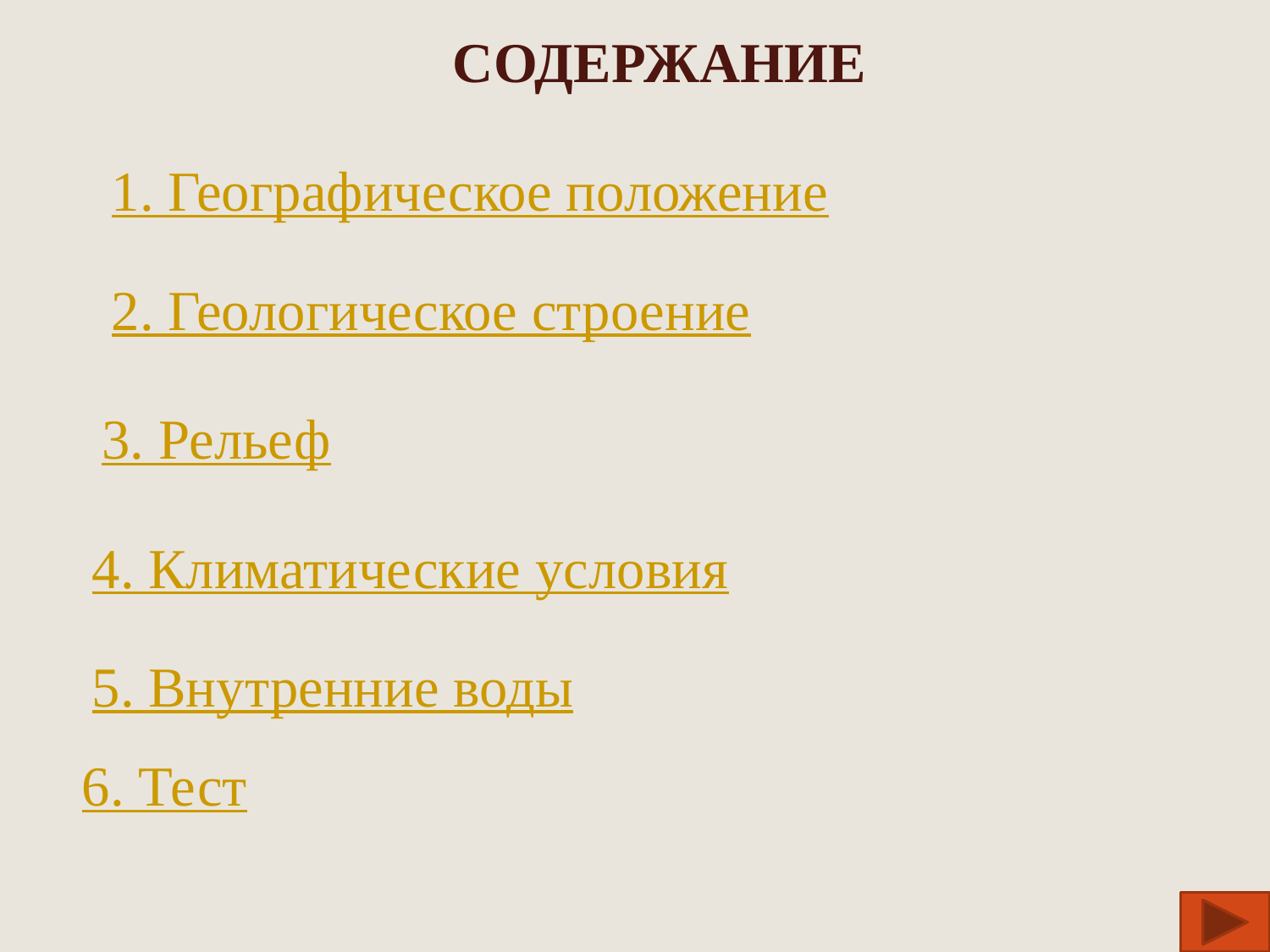

Содержание
1. Географическое положение
2. Геологическое строение
3. Рельеф
4. Климатические условия
5. Внутренние воды
6. Тест